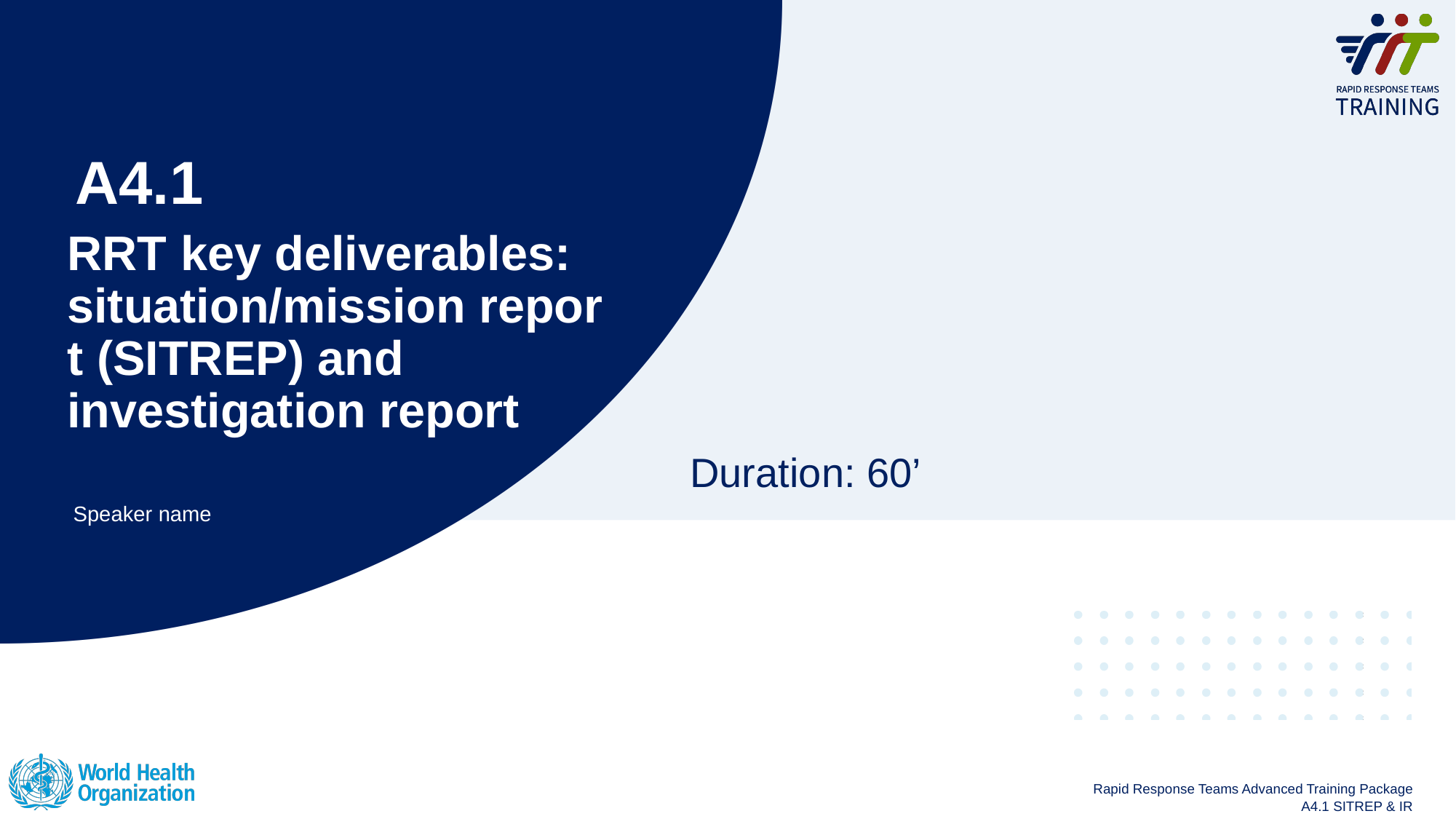

A4.1
# RRT key deliverables: situation/mission report (SITREP) and investigation report
Duration: 60’
Speaker name
1